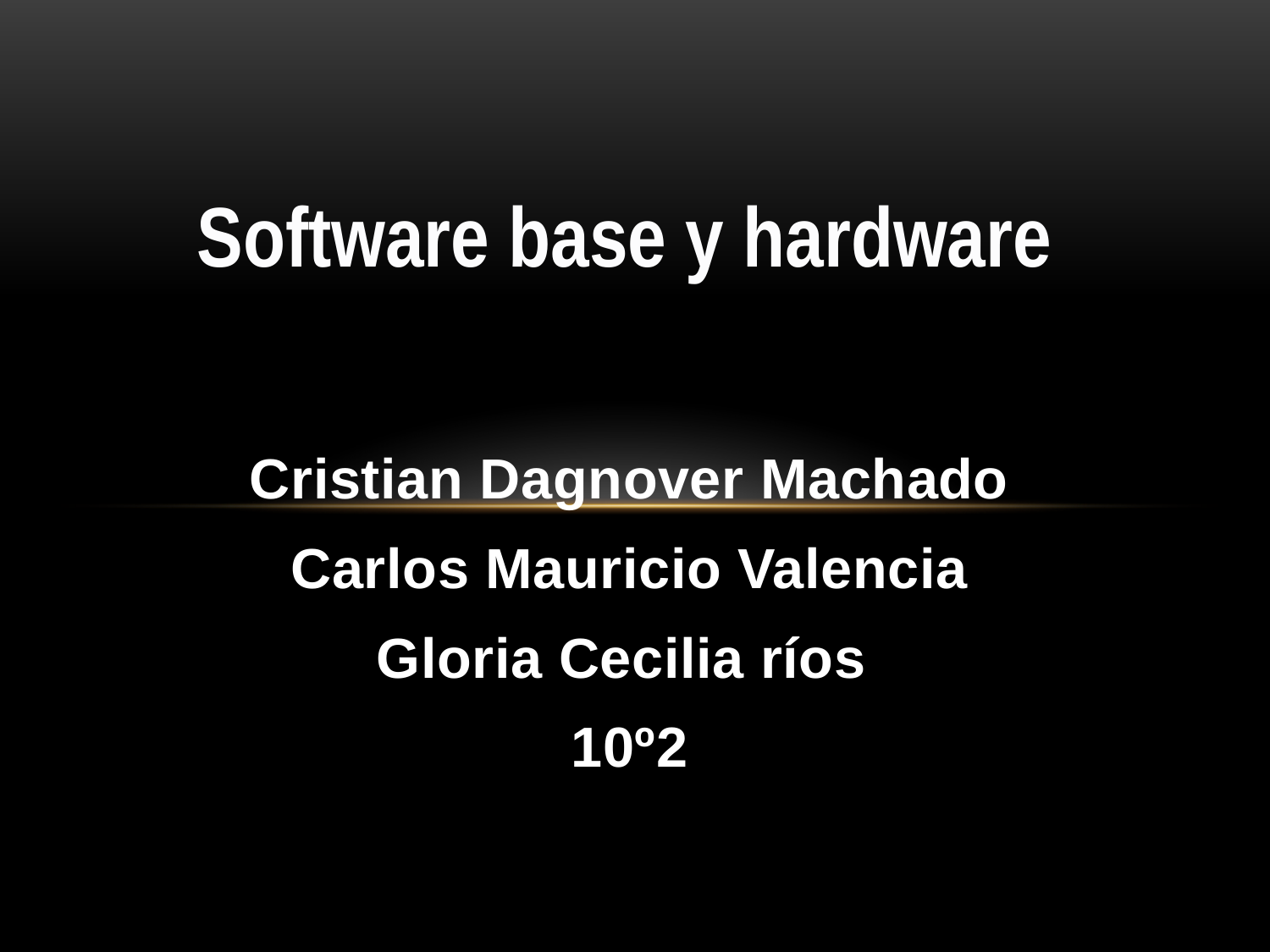

# Software base y hardware
Cristian Dagnover Machado
Carlos Mauricio Valencia
Gloria Cecilia ríos
10º2